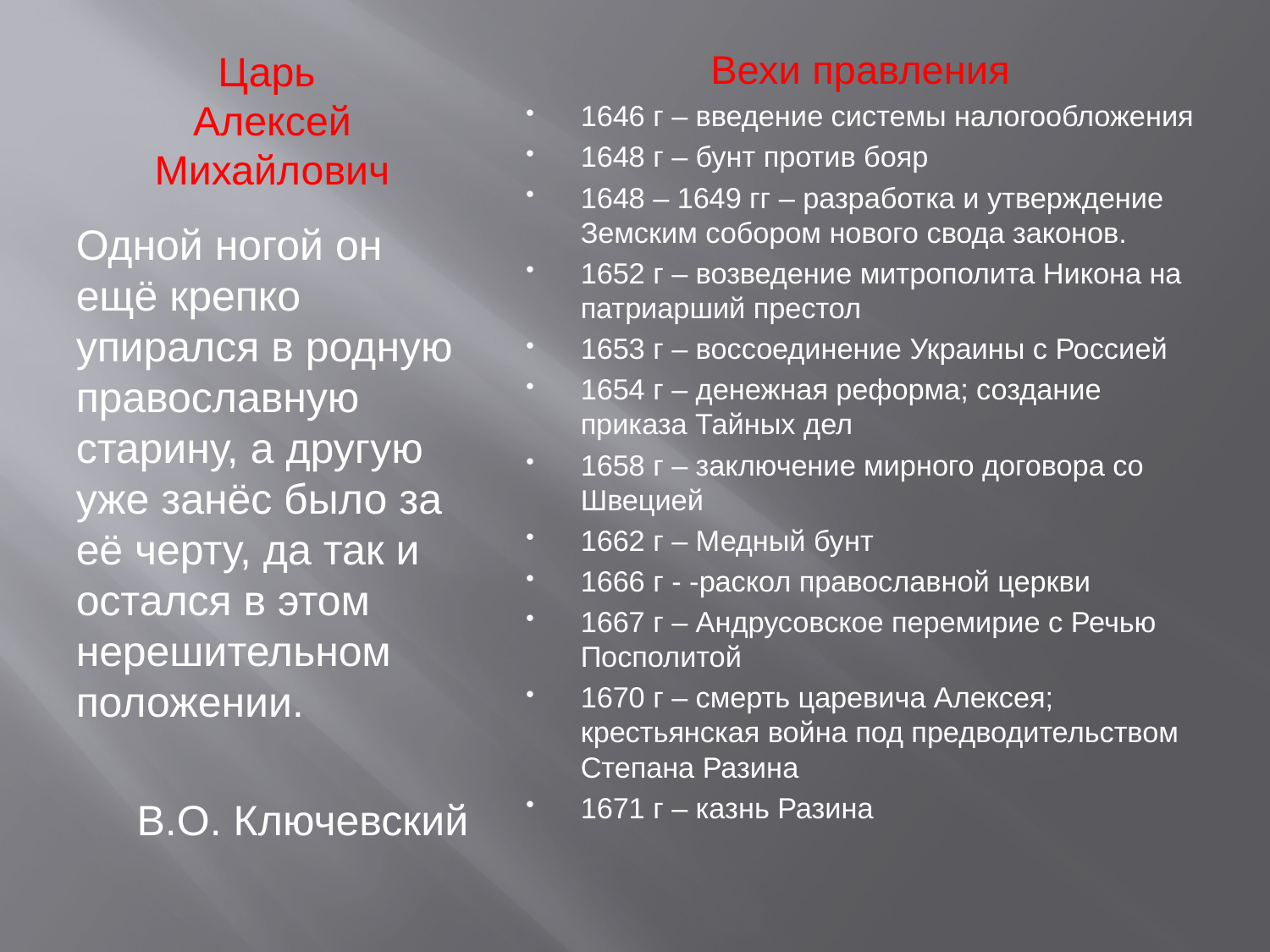

# Царь Алексей Михайлович
Вехи правления
1646 г – введение системы налогообложения
1648 г – бунт против бояр
1648 – 1649 гг – разработка и утверждение Земским собором нового свода законов.
1652 г – возведение митрополита Никона на патриарший престол
1653 г – воссоединение Украины с Россией
1654 г – денежная реформа; создание приказа Тайных дел
1658 г – заключение мирного договора со Швецией
1662 г – Медный бунт
1666 г - -раскол православной церкви
1667 г – Андрусовское перемирие с Речью Посполитой
1670 г – смерть царевича Алексея; крестьянская война под предводительством Степана Разина
1671 г – казнь Разина
Одной ногой он ещё крепко упирался в родную православную старину, а другую уже занёс было за её черту, да так и остался в этом нерешительном положении.

В.О. Ключевский